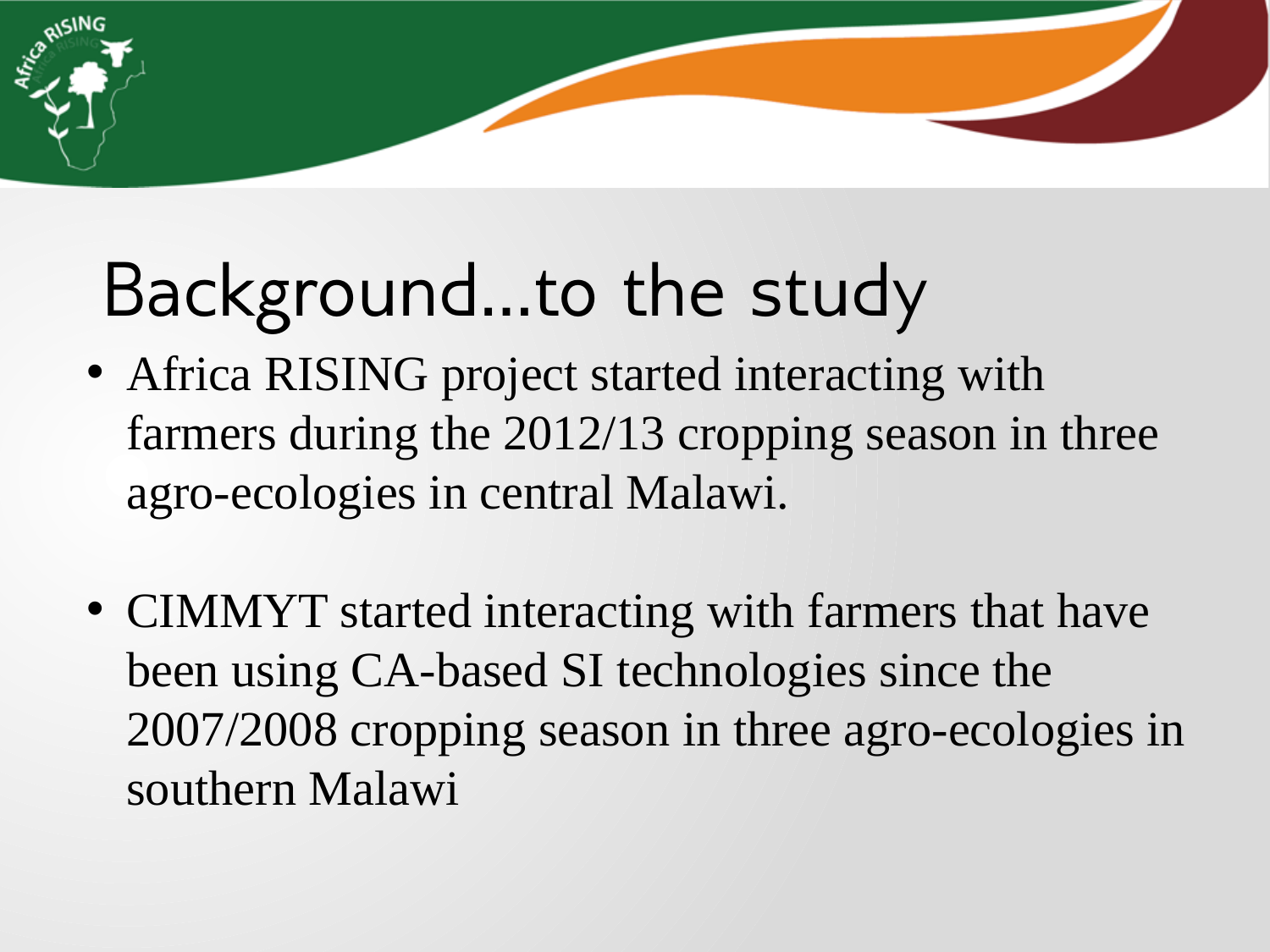

Background…to the study
Africa RISING project started interacting with farmers during the 2012/13 cropping season in three agro-ecologies in central Malawi.

CIMMYT started interacting with farmers that have been using CA-based SI technologies since the 2007/2008 cropping season in three agro-ecologies in southern Malawi